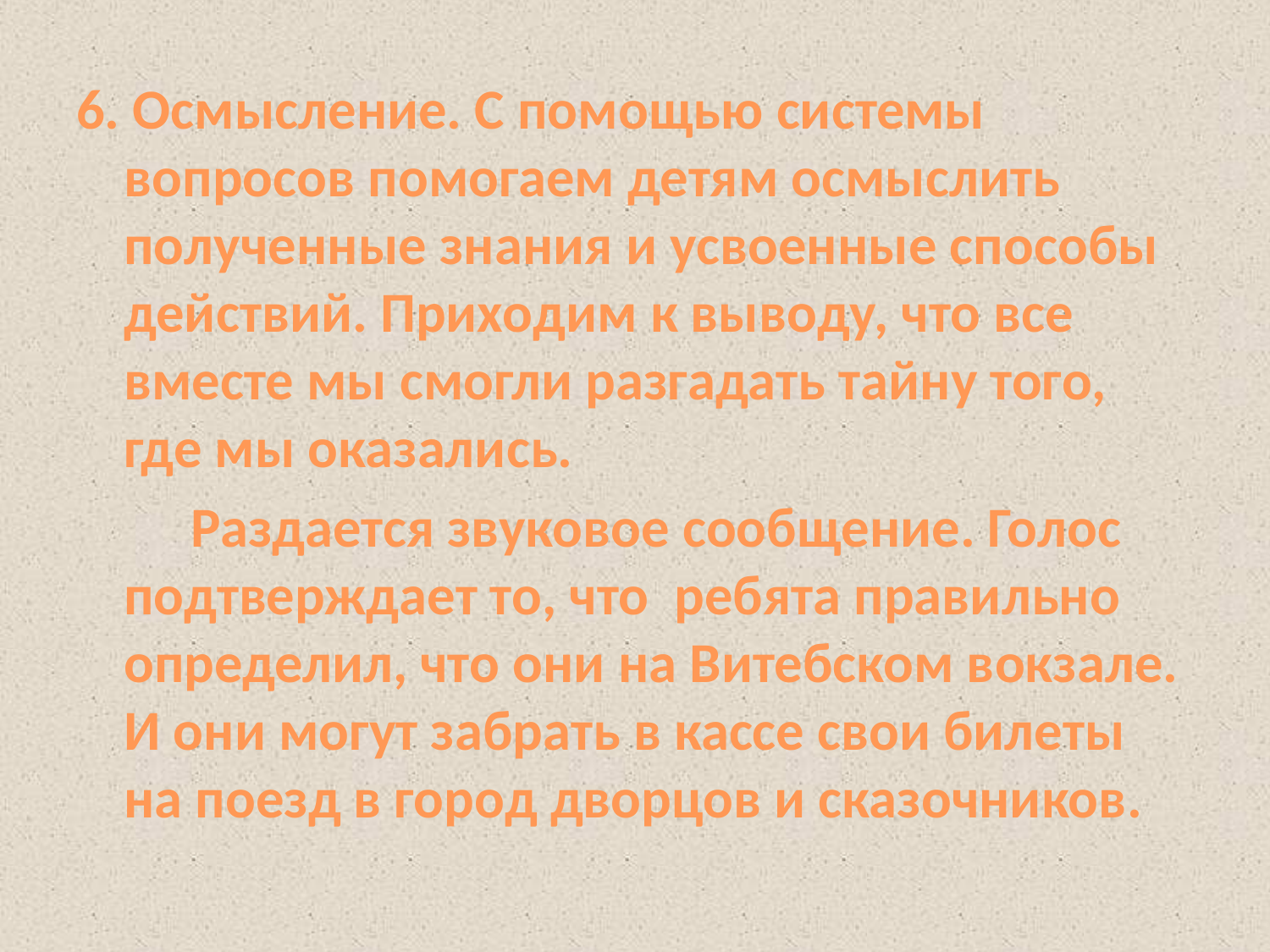

6. Осмысление. С помощью системы вопросов помогаем детям осмыслить полученные знания и усвоенные способы действий. Приходим к выводу, что все вместе мы смогли разгадать тайну того, где мы оказались.
         Раздается звуковое сообщение. Голос подтверждает то, что  ребята правильно определил, что они на Витебском вокзале. И они могут забрать в кассе свои билеты на поезд в город дворцов и сказочников.